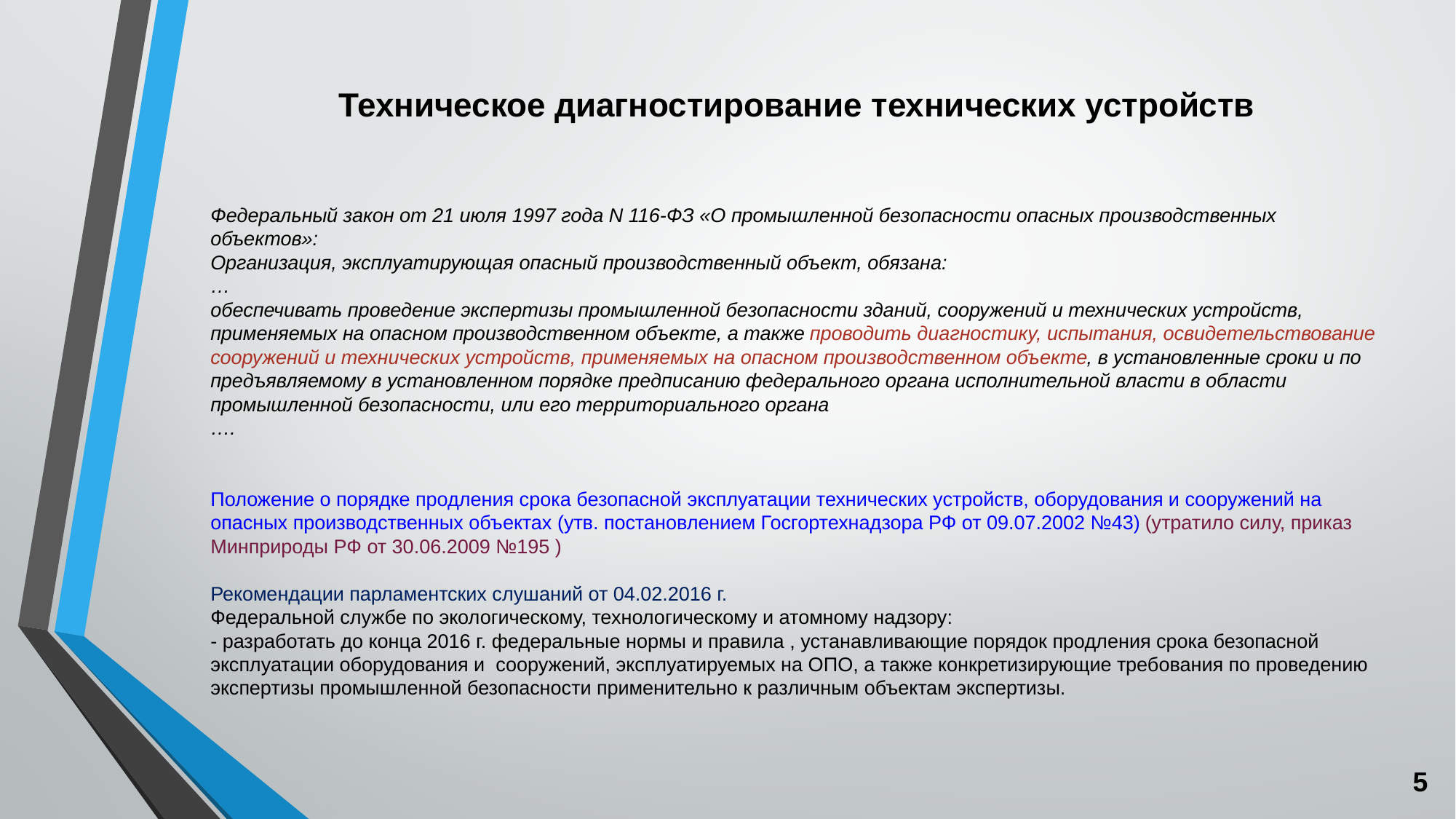

# Техническое диагностирование технических устройств
Федеральный закон от 21 июля 1997 года N 116-ФЗ «О промышленной безопасности опасных производственных объектов»:
Организация, эксплуатирующая опасный производственный объект, обязана:
…
обеспечивать проведение экспертизы промышленной безопасности зданий, сооружений и технических устройств, применяемых на опасном производственном объекте, а также проводить диагностику, испытания, освидетельствование сооружений и технических устройств, применяемых на опасном производственном объекте, в установленные сроки и по предъявляемому в установленном порядке предписанию федерального органа исполнительной власти в области промышленной безопасности, или его территориального органа
….

Положение о порядке продления срока безопасной эксплуатации технических устройств, оборудования и сооружений на опасных производственных объектах (утв. постановлением Госгортехнадзора РФ от 09.07.2002 №43) (утратило силу, приказ Минприроды РФ от 30.06.2009 №195 )

Рекомендации парламентских слушаний от 04.02.2016 г.
Федеральной службе по экологическому, технологическому и атомному надзору:
- разработать до конца 2016 г. федеральные нормы и правила , устанавливающие порядок продления срока безопасной эксплуатации оборудования и  сооружений, эксплуатируемых на ОПО, а также конкретизирующие требования по проведению экспертизы промышленной безопасности применительно к различным объектам экспертизы.
5